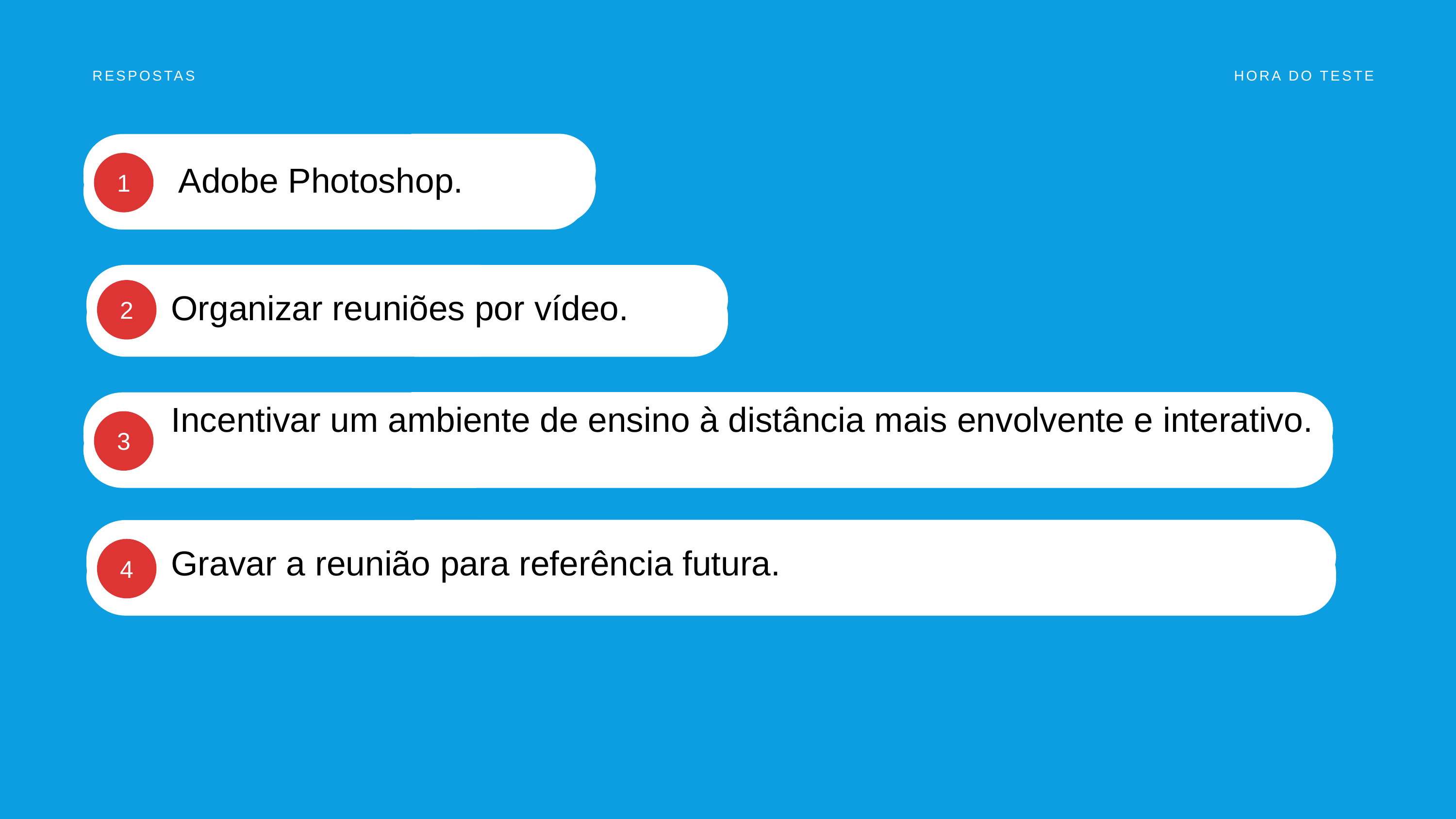

RESPOSTAS
HORA DO TESTE

Adobe Photoshop.

1

Organizar reuniões por vídeo.
2

Incentivar um ambiente de ensino à distância mais envolvente e interativo.

3

Gravar a reunião para referência futura.
4